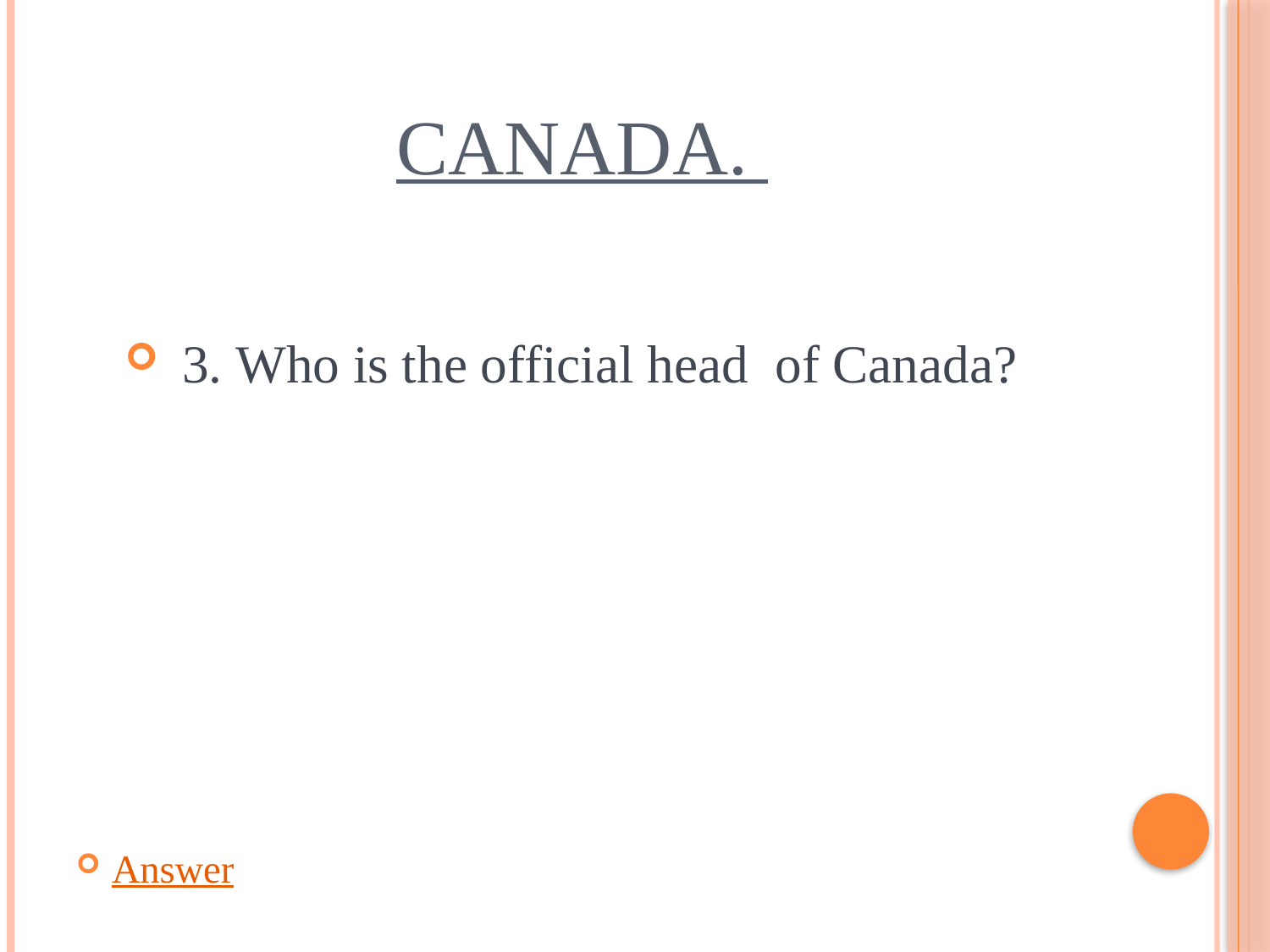

# Canada.

3. Who is the official head  of Canada?

Answer